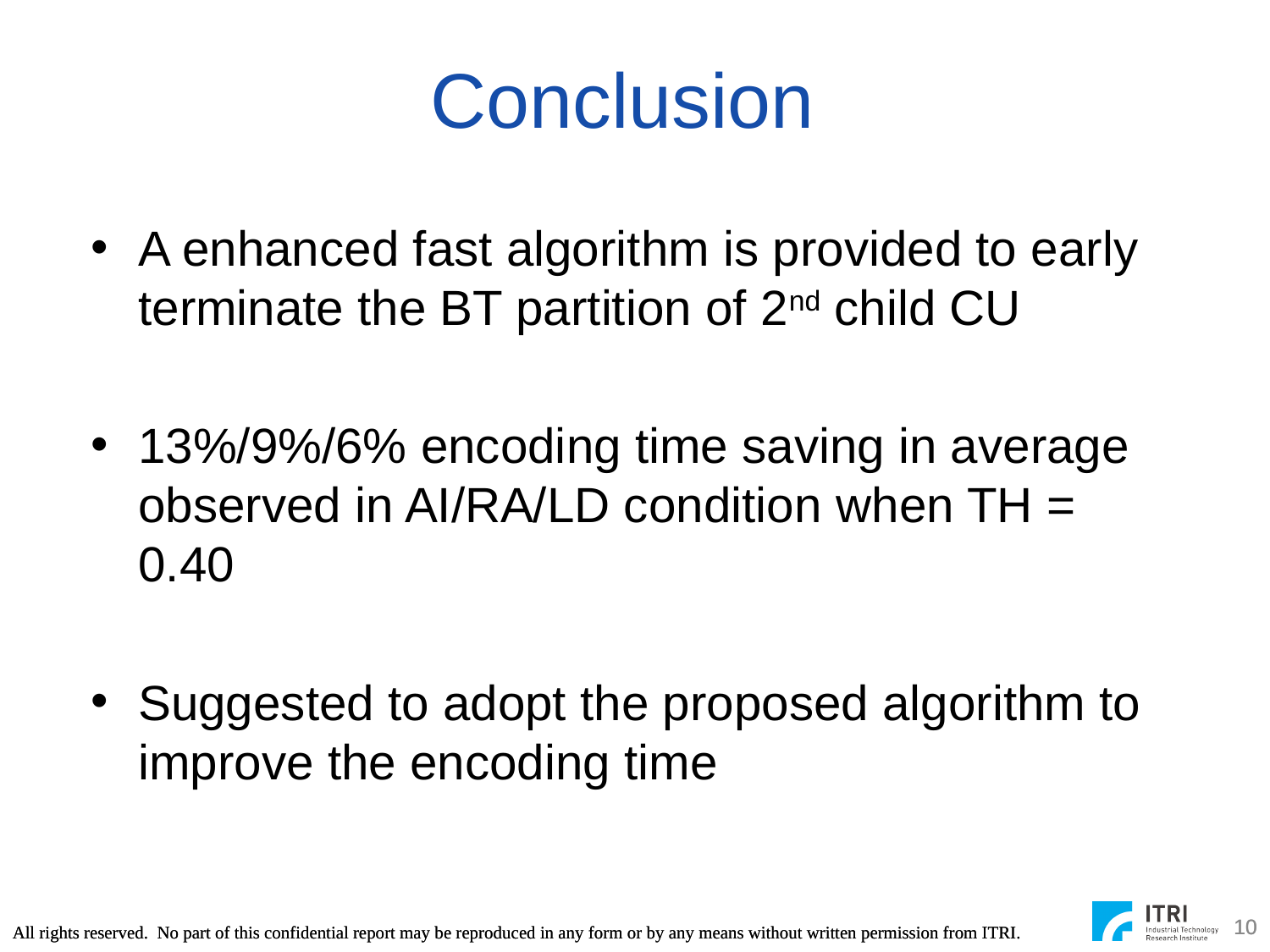

# Conclusion
A enhanced fast algorithm is provided to early terminate the BT partition of 2nd child CU

13%/9%/6% encoding time saving in average observed in AI/RA/LD condition when TH = 0.40

Suggested to adopt the proposed algorithm to improve the encoding time

10